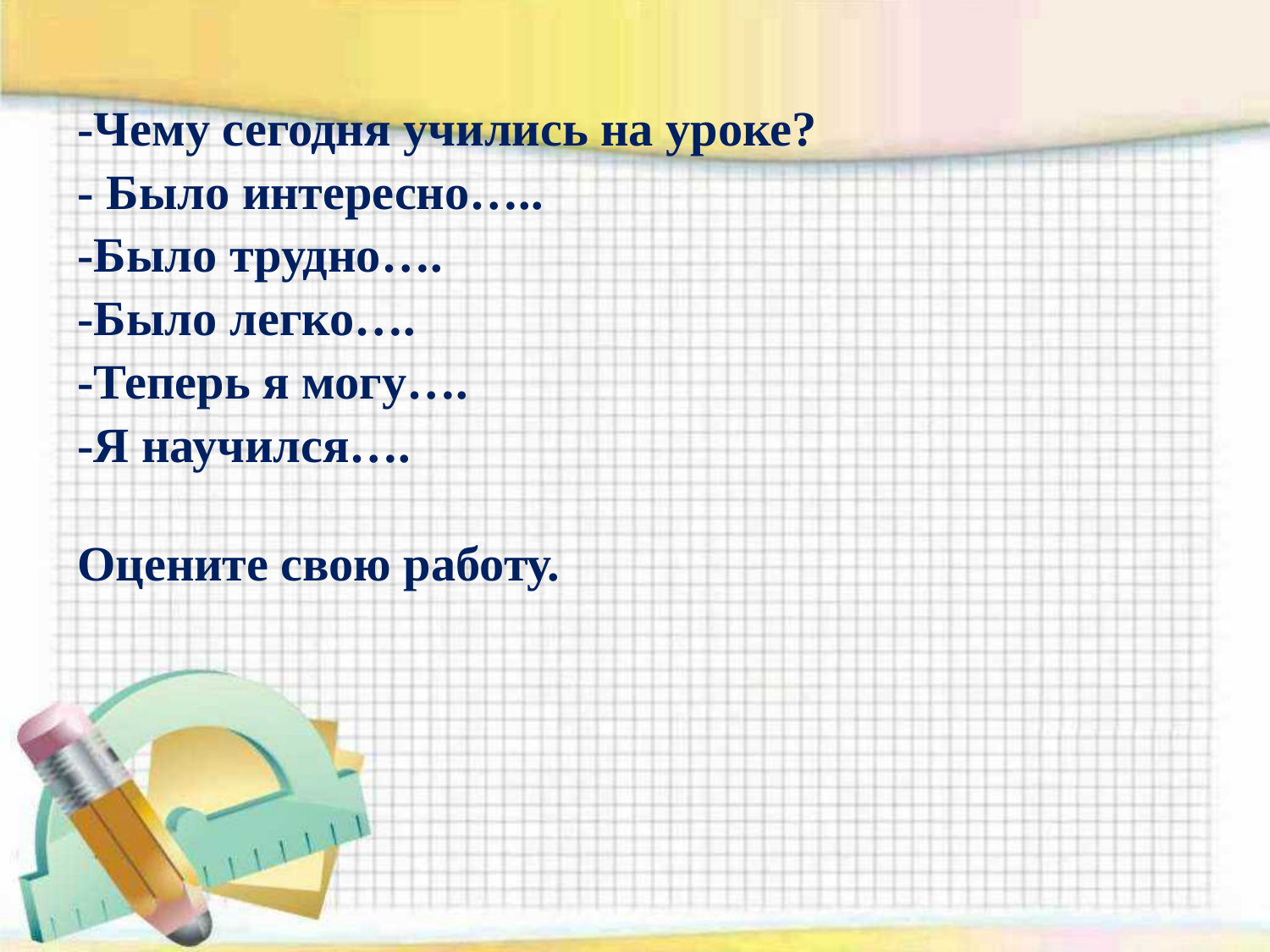

-Чему сегодня учились на уроке?
- Было интересно…..
-Было трудно….
-Было легко….
-Теперь я могу….
-Я научился….

Оцените свою работу.